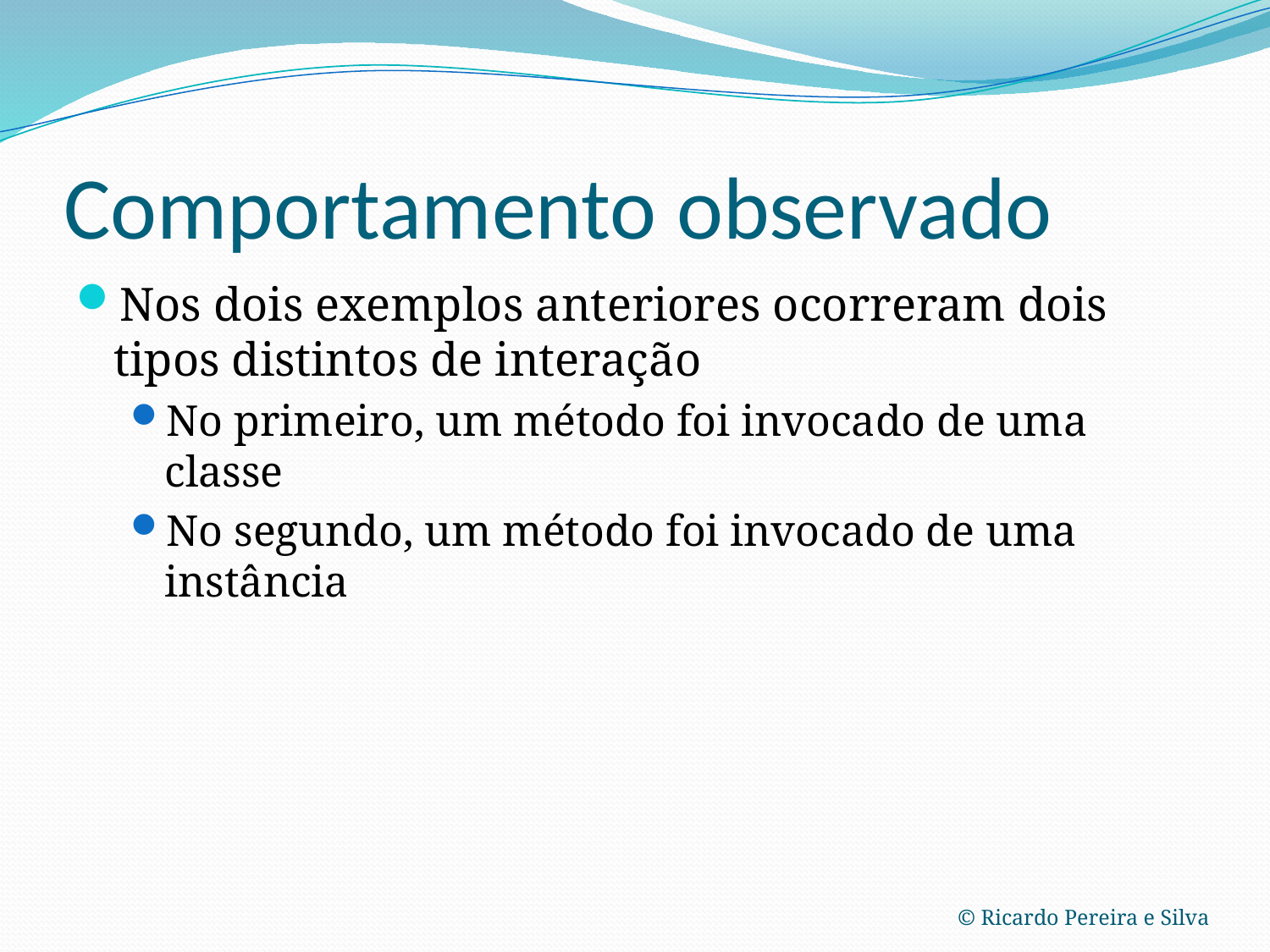

# Comportamento observado
Nos dois exemplos anteriores ocorreram dois tipos distintos de interação
No primeiro, um método foi invocado de uma classe
No segundo, um método foi invocado de uma instância
© Ricardo Pereira e Silva